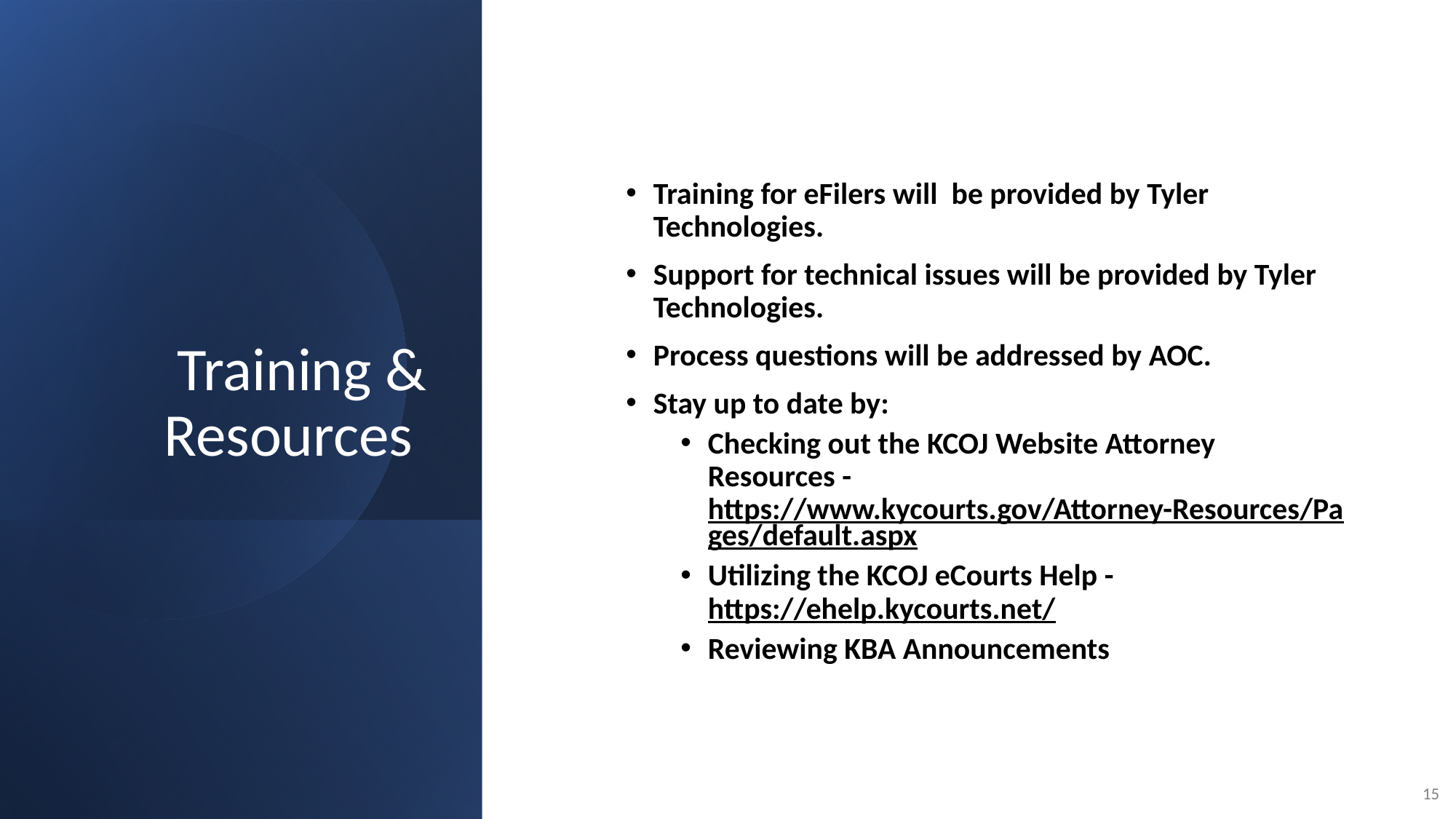

# Training & Resources
Training for eFilers will  be provided by Tyler Technologies.
Support for technical issues will be provided by Tyler Technologies.
Process questions will be addressed by AOC.
Stay up to date by:
Checking out the KCOJ Website Attorney Resources - https://www.kycourts.gov/Attorney-Resources/Pages/default.aspx
Utilizing the KCOJ eCourts Help - https://ehelp.kycourts.net/
Reviewing KBA Announcements

15